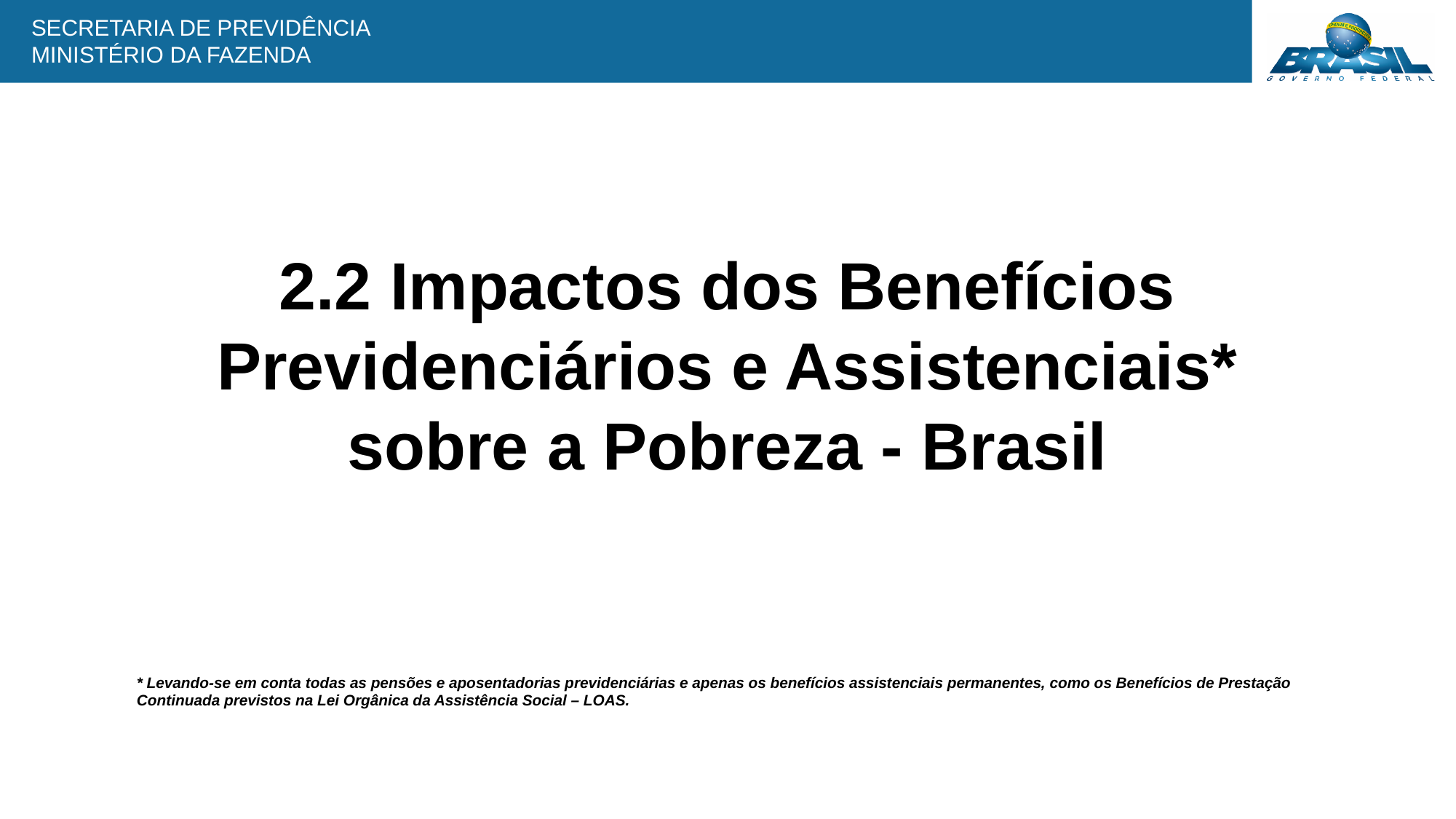

2.2 Impactos dos Benefícios Previdenciários e Assistenciais* sobre a Pobreza - Brasil
* Levando-se em conta todas as pensões e aposentadorias previdenciárias e apenas os benefícios assistenciais permanentes, como os Benefícios de Prestação Continuada previstos na Lei Orgânica da Assistência Social – LOAS.